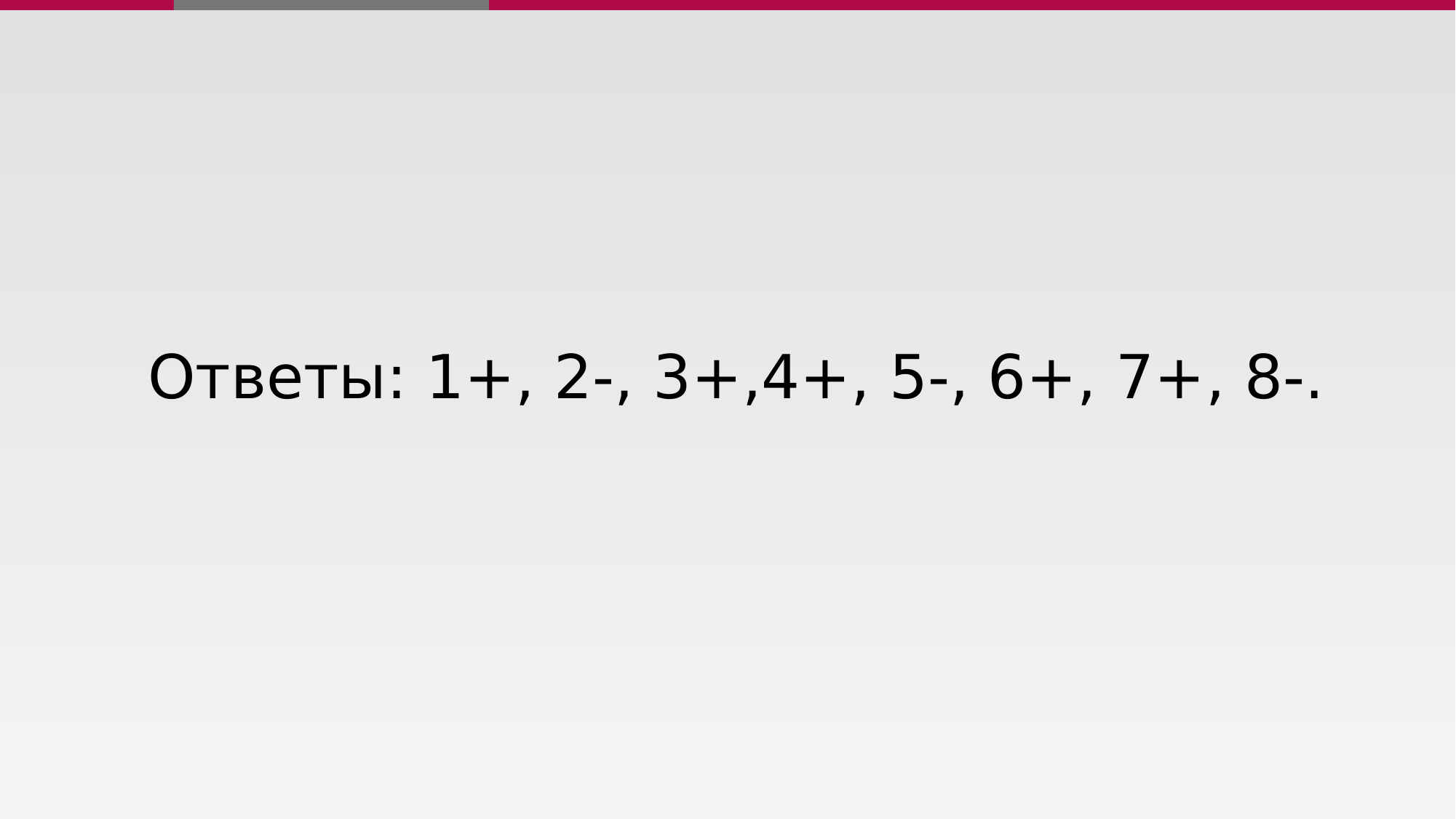

Ответы: 1+, 2-, 3+,4+, 5-, 6+, 7+, 8-.